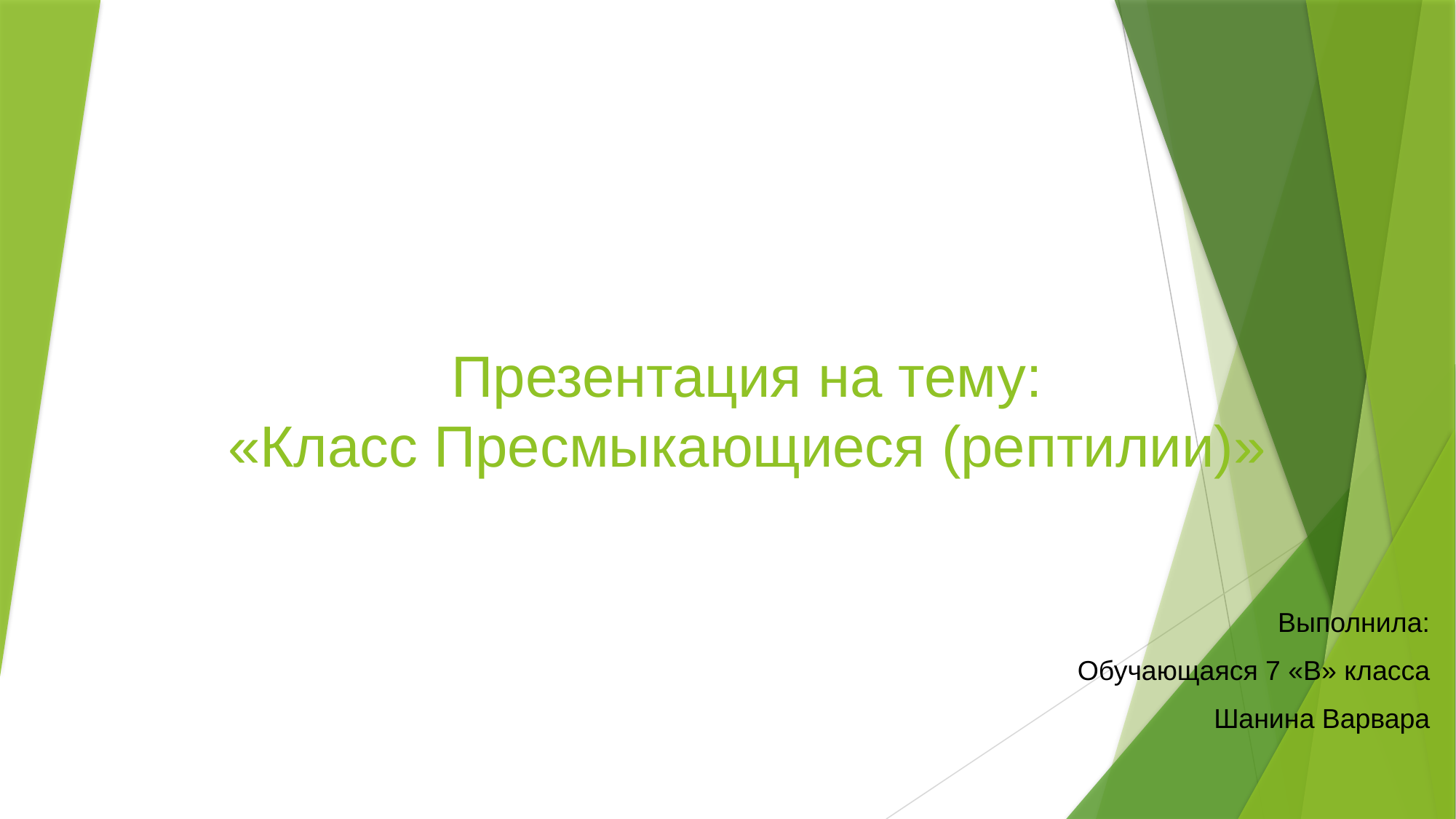

# Презентация на тему: «Класс Пресмыкающиеся (рептилии)»
Выполнила:
Обучающаяся 7 «В» класса
Шанина Варвара